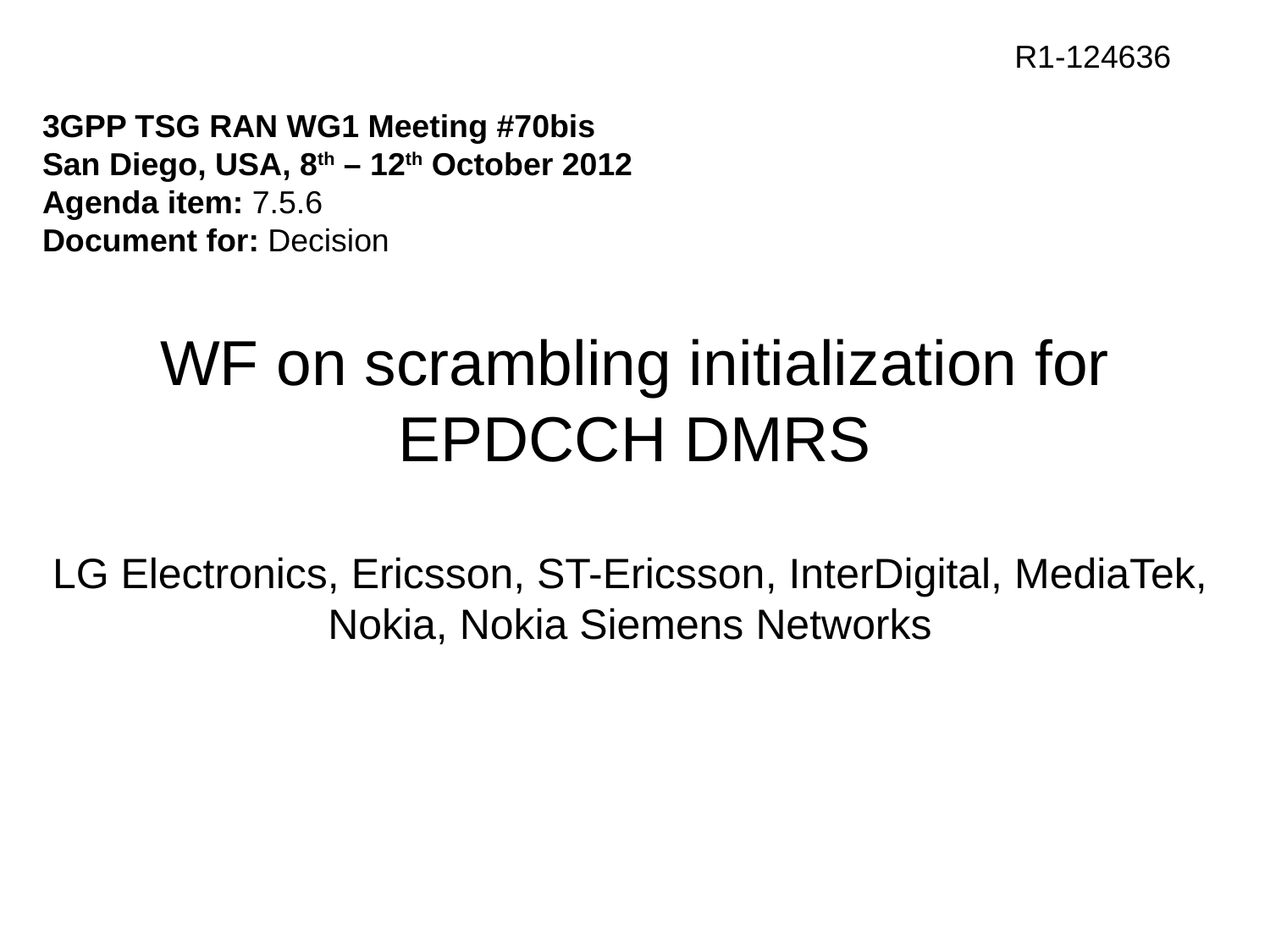

R1-124636
3GPP TSG RAN WG1 Meeting #70bis
San Diego, USA, 8th – 12th October 2012
Agenda item: 7.5.6
Document for: Decision
# WF on scrambling initialization for EPDCCH DMRS
LG Electronics, Ericsson, ST-Ericsson, InterDigital, MediaTek, Nokia, Nokia Siemens Networks